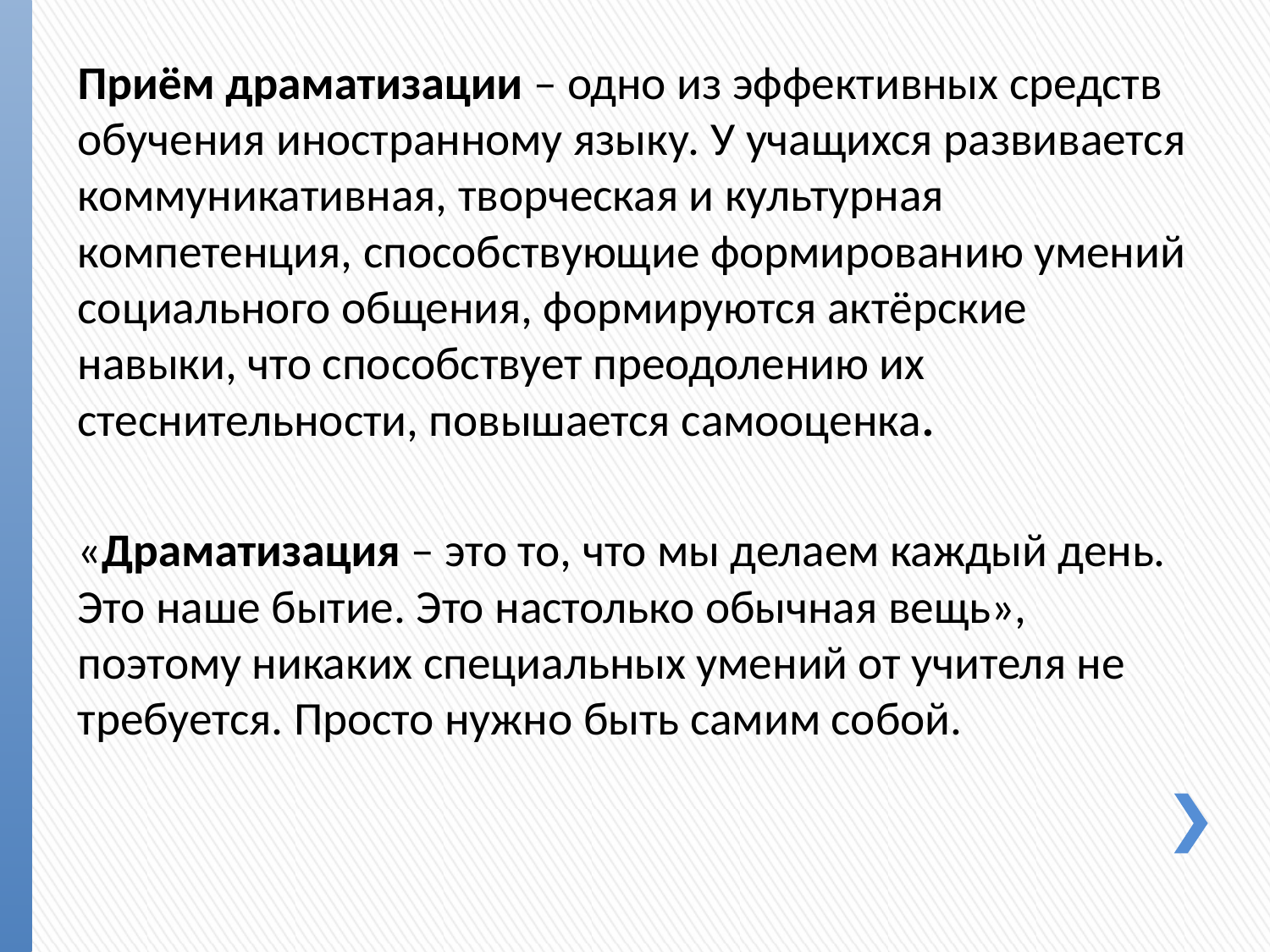

Приём драматизации – одно из эффективных средств обучения иностранному языку. У учащихся развивается коммуникативная, творческая и культурная компетенция, способствующие формированию умений социального общения, формируются актёрские навыки, что способствует преодолению их стеснительности, повышается самооценка.

«Драматизация – это то, что мы делаем каждый день. Это наше бытие. Это настолько обычная вещь», поэтому никаких специальных умений от учителя не требуется. Просто нужно быть самим собой.